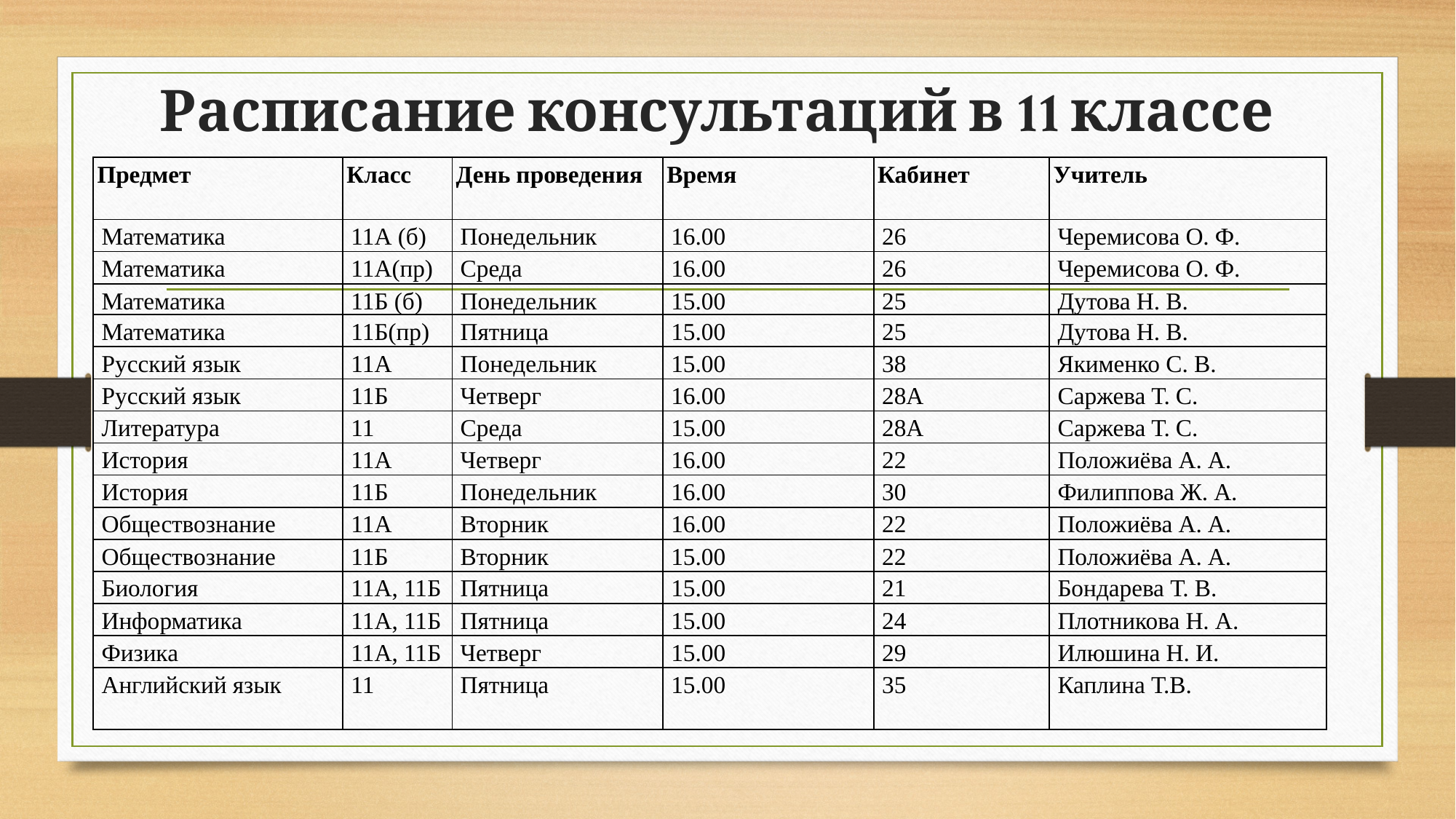

# Расписание консультаций в 11 классе
| Предмет | Класс | День проведения | Время | Кабинет | Учитель |
| --- | --- | --- | --- | --- | --- |
| Математика | 11А (б) | Понедельник | 16.00 | 26 | Черемисова О. Ф. |
| Математика | 11А(пр) | Среда | 16.00 | 26 | Черемисова О. Ф. |
| Математика | 11Б (б) | Понедельник | 15.00 | 25 | Дутова Н. В. |
| Математика | 11Б(пр) | Пятница | 15.00 | 25 | Дутова Н. В. |
| Русский язык | 11А | Понедельник | 15.00 | 38 | Якименко С. В. |
| Русский язык | 11Б | Четверг | 16.00 | 28А | Саржева Т. С. |
| Литература | 11 | Среда | 15.00 | 28А | Саржева Т. С. |
| История | 11А | Четверг | 16.00 | 22 | Положиёва А. А. |
| История | 11Б | Понедельник | 16.00 | 30 | Филиппова Ж. А. |
| Обществознание | 11А | Вторник | 16.00 | 22 | Положиёва А. А. |
| Обществознание | 11Б | Вторник | 15.00 | 22 | Положиёва А. А. |
| Биология | 11А, 11Б | Пятница | 15.00 | 21 | Бондарева Т. В. |
| Информатика | 11А, 11Б | Пятница | 15.00 | 24 | Плотникова Н. А. |
| Физика | 11А, 11Б | Четверг | 15.00 | 29 | Илюшина Н. И. |
| Английский язык | 11 | Пятница | 15.00 | 35 | Каплина Т.В. |